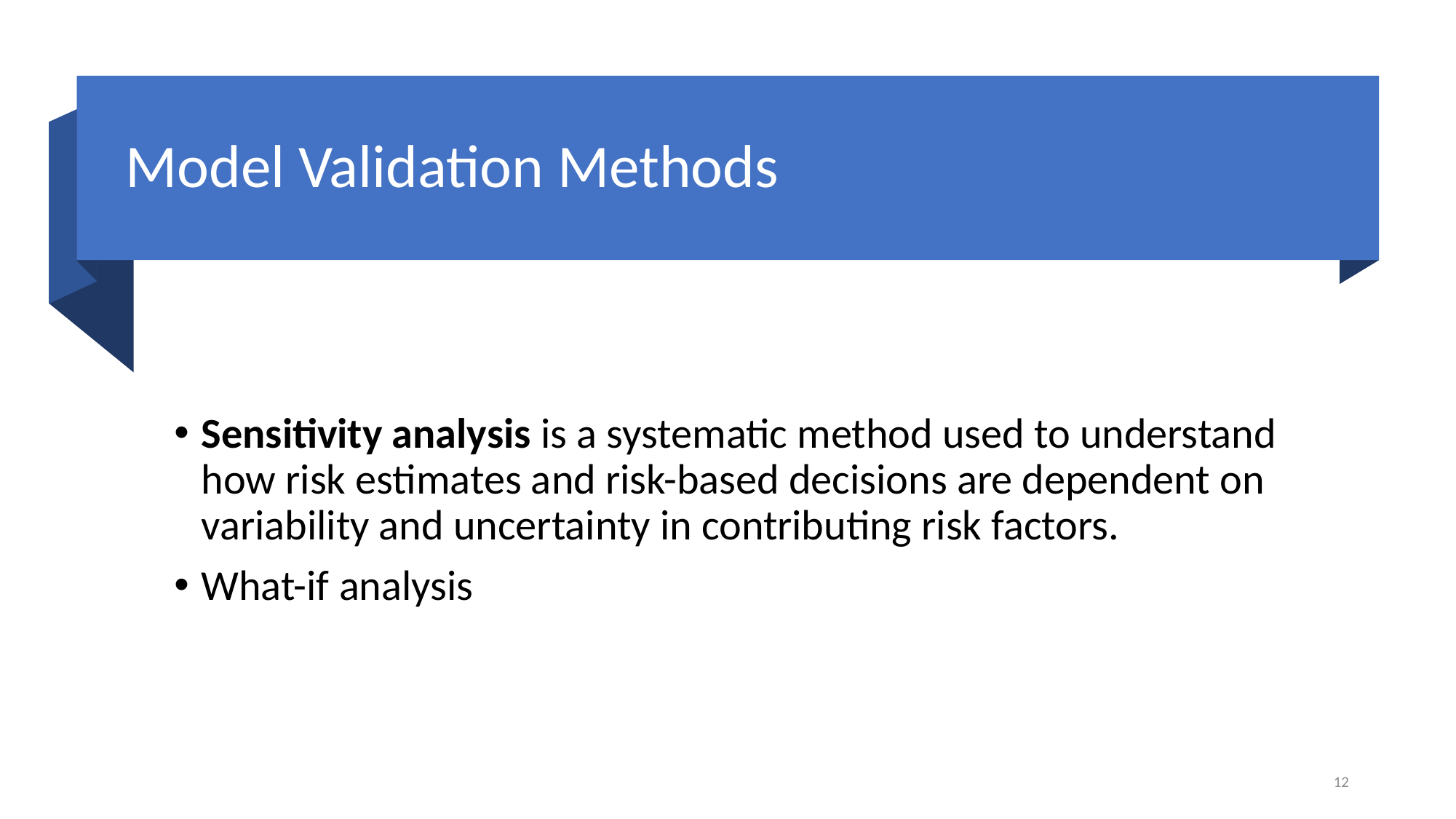

# Model Validation Methods

Sensitivity analysis is a systematic method used to understand how risk estimates and risk-based decisions are dependent on variability and uncertainty in contributing risk factors.
What-if analysis
12